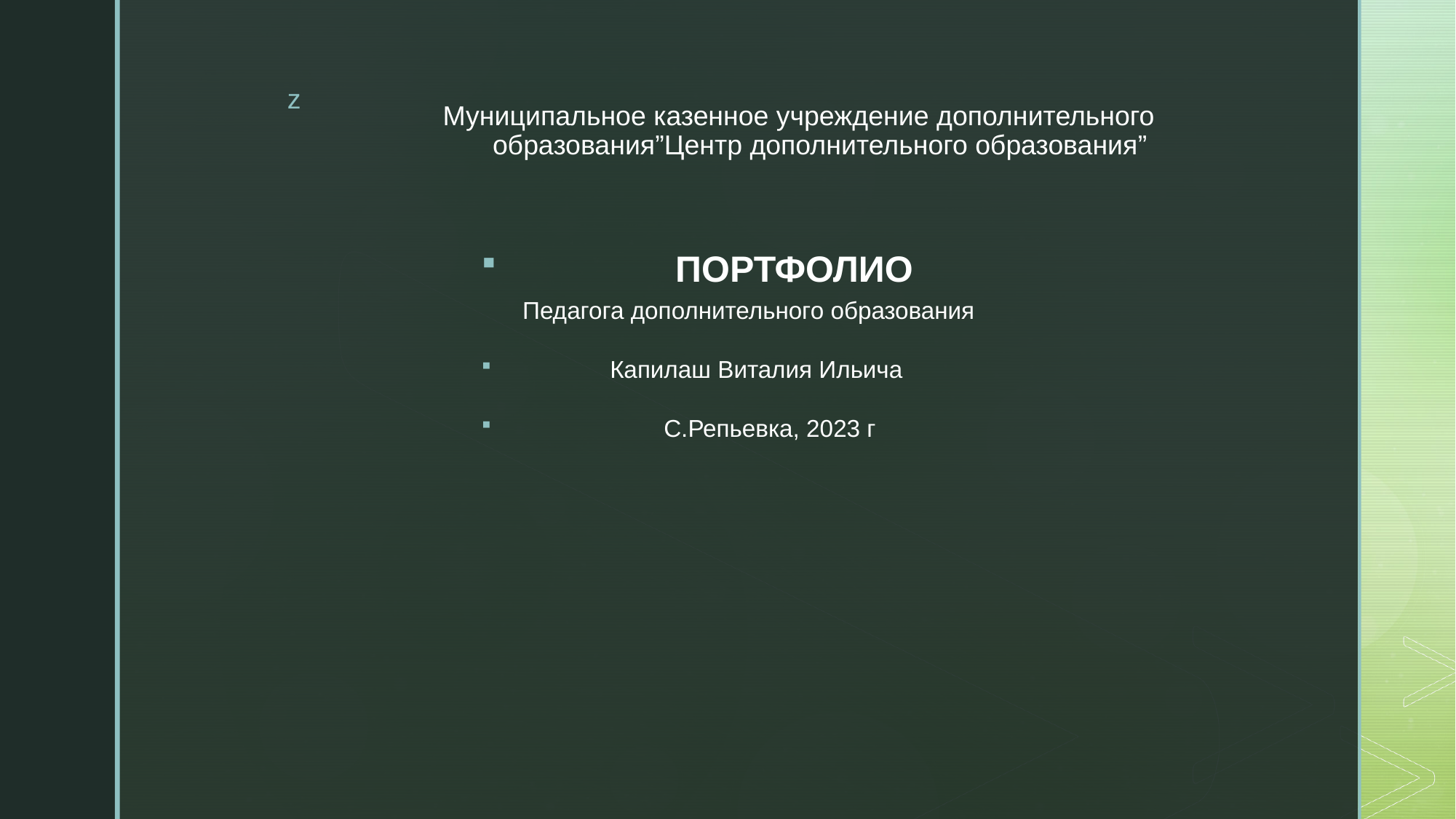

# Муниципальное казенное учреждение дополнительного образования”Центр дополнительного образования”
               ПОРТФОЛИО           Педагога дополнительного образования
             Капилаш Виталия Ильича
                     С.Репьевка, 2023 г